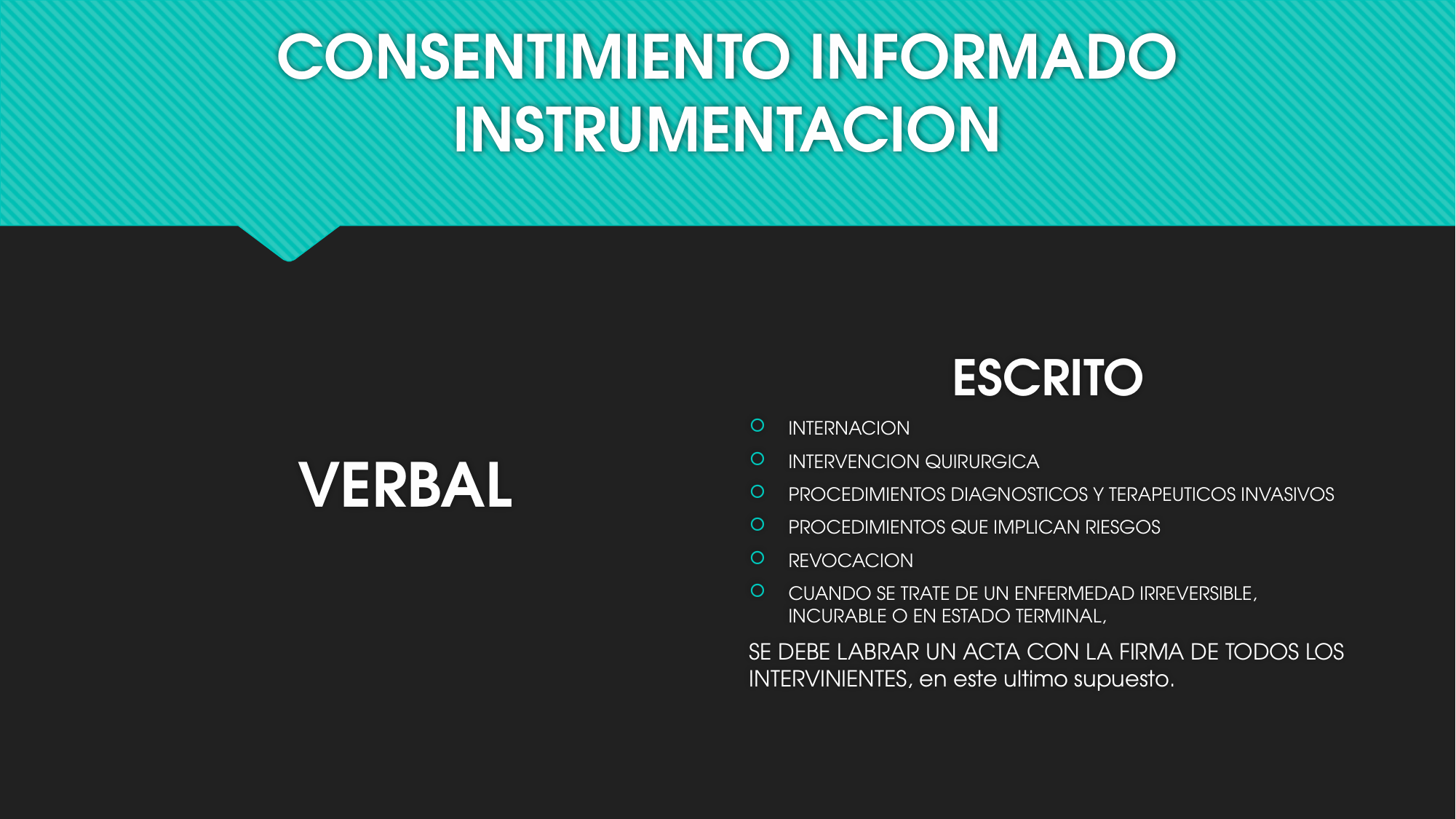

# CONSENTIMIENTO INFORMADO INSTRUMENTACION
VERBAL

ESCRITO
INTERNACION
INTERVENCION QUIRURGICA
PROCEDIMIENTOS DIAGNOSTICOS Y TERAPEUTICOS INVASIVOS
PROCEDIMIENTOS QUE IMPLICAN RIESGOS
REVOCACION
CUANDO SE TRATE DE UN ENFERMEDAD IRREVERSIBLE, INCURABLE O EN ESTADO TERMINAL,
SE DEBE LABRAR UN ACTA CON LA FIRMA DE TODOS LOS INTERVINIENTES, en este ultimo supuesto.